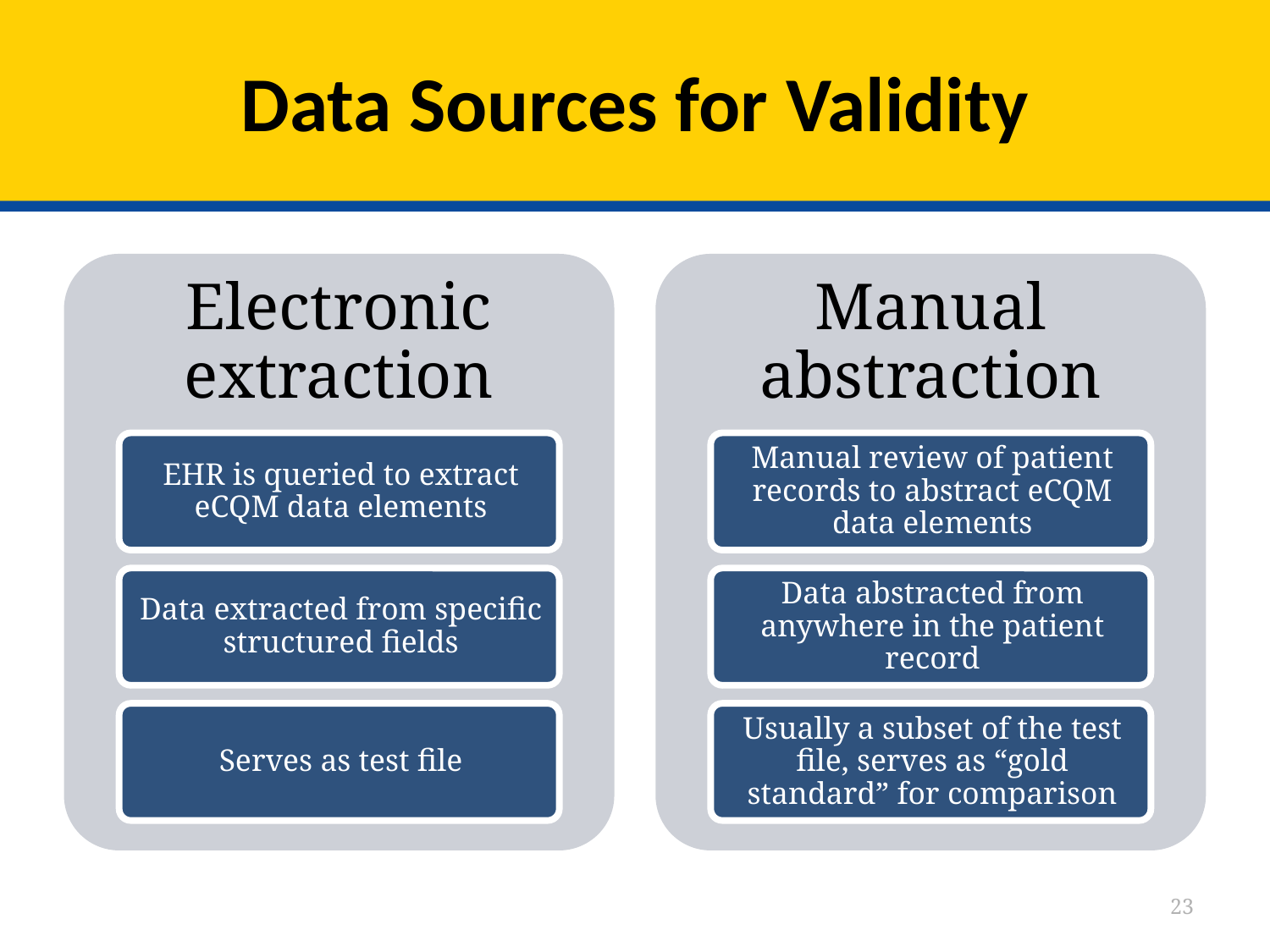

# Data Sources for Validity
Electronic extraction
EHR is queried to extract eCQM data elements
Data extracted from specific structured fields
Serves as test file
Manual abstraction
Manual review of patient records to abstract eCQM data elements
Data abstracted from anywhere in the patient record
Usually a subset of the test file, serves as “gold standard” for comparison
23